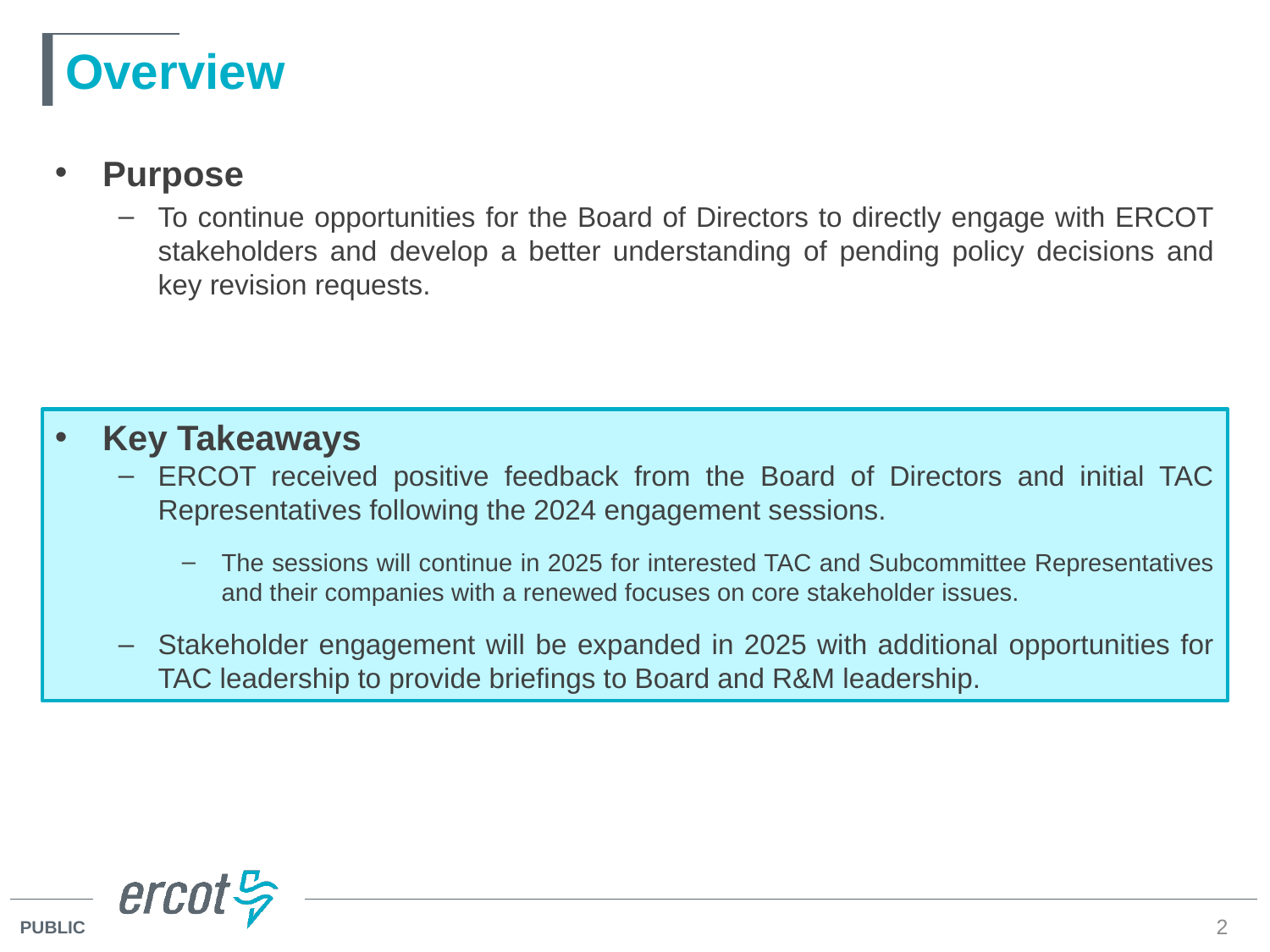

# Overview
Purpose
To continue opportunities for the Board of Directors to directly engage with ERCOT stakeholders and develop a better understanding of pending policy decisions and key revision requests.

Key Takeaways
ERCOT received positive feedback from the Board of Directors and initial TAC Representatives following the 2024 engagement sessions.
The sessions will continue in 2025 for interested TAC and Subcommittee Representatives and their companies with a renewed focuses on core stakeholder issues.
Stakeholder engagement will be expanded in 2025 with additional opportunities for TAC leadership to provide briefings to Board and R&M leadership.
2